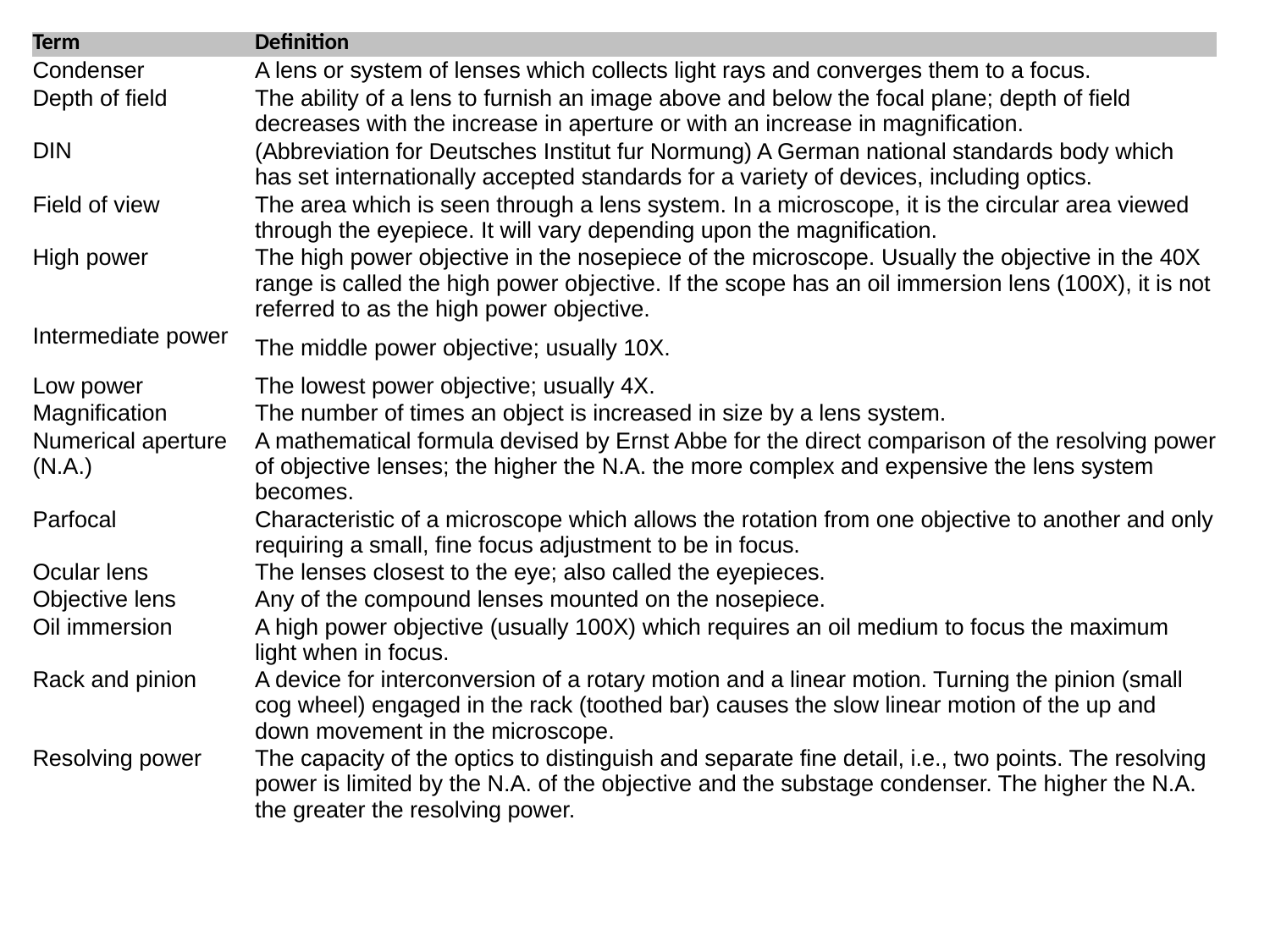

| Term | Definition |
| --- | --- |
| Condenser | A lens or system of lenses which collects light rays and converges them to a focus. |
| Depth of field | The ability of a lens to furnish an image above and below the focal plane; depth of field decreases with the increase in aperture or with an increase in magnification. |
| DIN | (Abbreviation for Deutsches Institut fur Normung) A German national standards body which has set internationally accepted standards for a variety of devices, including optics. |
| Field of view | The area which is seen through a lens system. In a microscope, it is the circular area viewed through the eyepiece. It will vary depending upon the magnification. |
| High power | The high power objective in the nosepiece of the microscope. Usually the objective in the 40X range is called the high power objective. If the scope has an oil immersion lens (100X), it is not referred to as the high power objective. |
| Intermediate power | The middle power objective; usually 10X. |
| Low power | The lowest power objective; usually 4X. |
| Magnification | The number of times an object is increased in size by a lens system. |
| Numerical aperture (N.A.) | A mathematical formula devised by Ernst Abbe for the direct comparison of the resolving power of objective lenses; the higher the N.A. the more complex and expensive the lens system becomes. |
| Parfocal | Characteristic of a microscope which allows the rotation from one objective to another and only requiring a small, fine focus adjustment to be in focus. |
| Ocular lens | The lenses closest to the eye; also called the eyepieces. |
| Objective lens | Any of the compound lenses mounted on the nosepiece. |
| Oil immersion | A high power objective (usually 100X) which requires an oil medium to focus the maximum light when in focus. |
| Rack and pinion | A device for interconversion of a rotary motion and a linear motion. Turning the pinion (small cog wheel) engaged in the rack (toothed bar) causes the slow linear motion of the up and down movement in the microscope. |
| Resolving power | The capacity of the optics to distinguish and separate fine detail, i.e., two points. The resolving power is limited by the N.A. of the objective and the substage condenser. The higher the N.A. the greater the resolving power. |